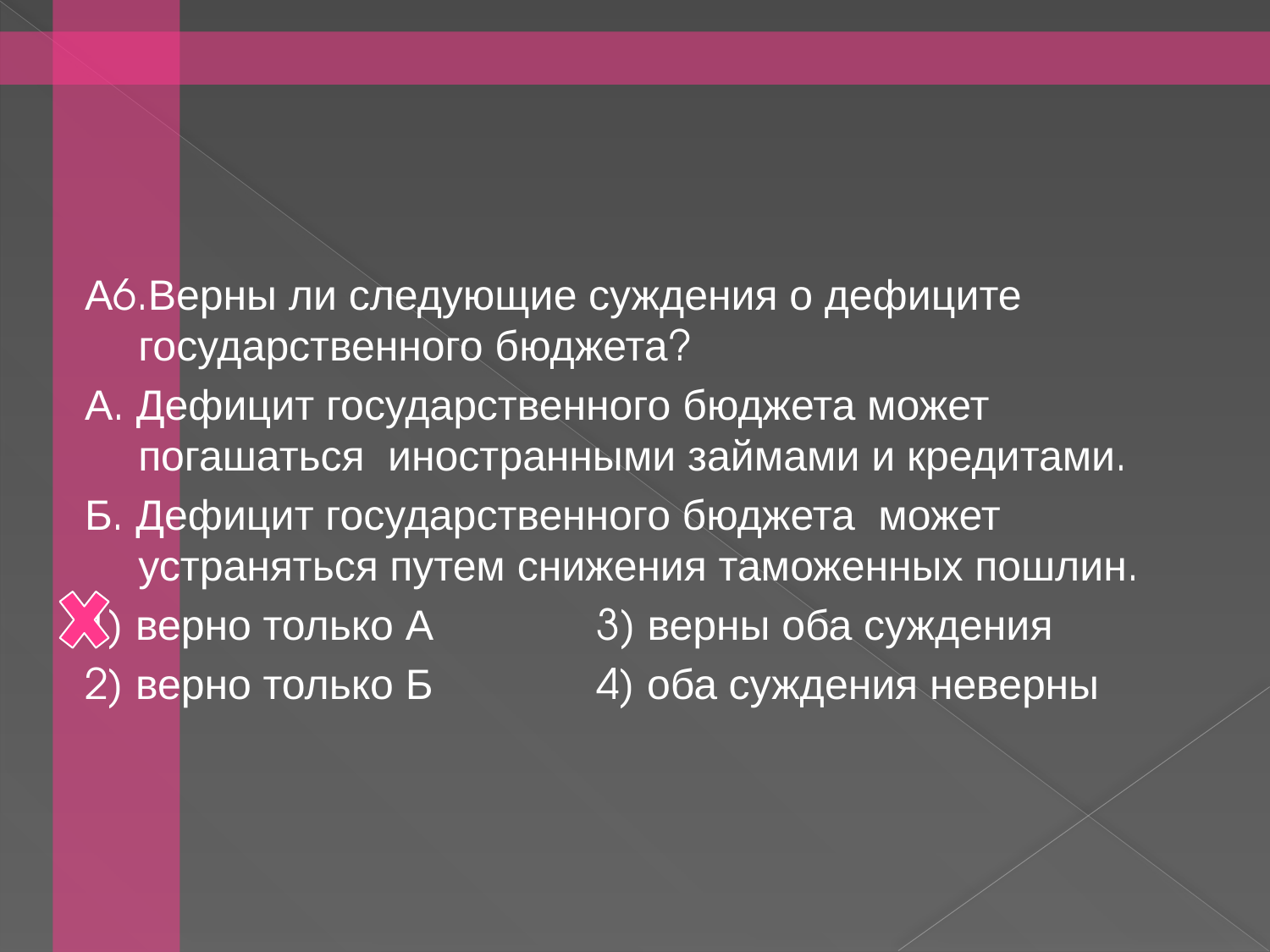

#
А6.Верны ли следующие суждения о дефиците государственного бюджета?
А. Дефицит государственного бюджета может погашаться  иностранными займами и кредитами.
Б. Дефицит государственного бюджета  может устраняться путем снижения таможенных пошлин.
1) верно только А              3) верны оба суждения
2) верно только Б              4) оба суждения неверны